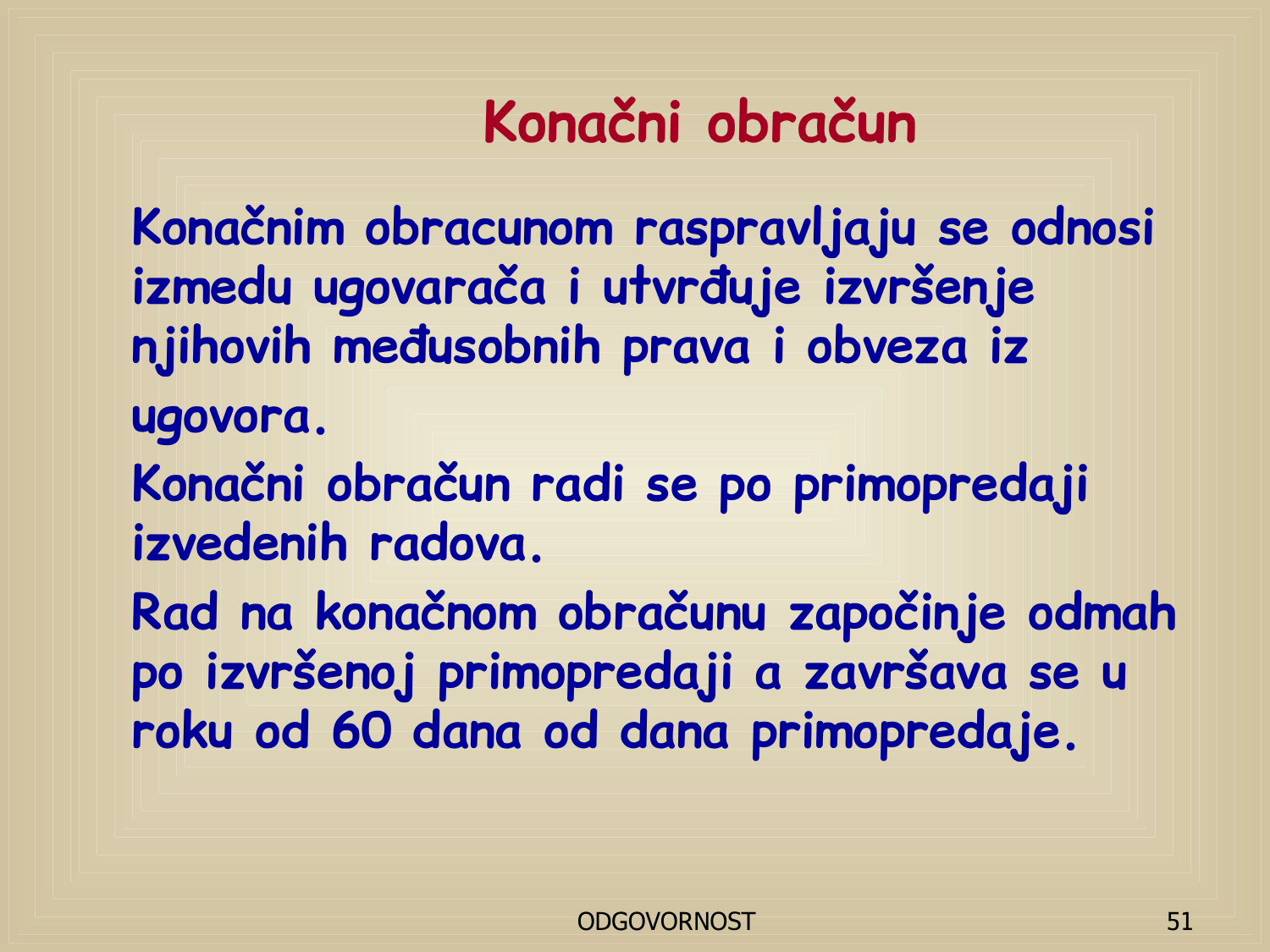

# Konačni obračun
Konačnim obracunom raspravljaju se odnosi izmedu ugovarača i utvrđuje izvršenje njihovih međusobnih prava i obveza iz
ugovora.
Konačni obračun radi se po primopredaji izvedenih radova.
Rad na konačnom obračunu započinje odmah po izvršenoj primopredaji a završava se u roku od 60 dana od dana primopredaje.
ODGOVORNOST
51